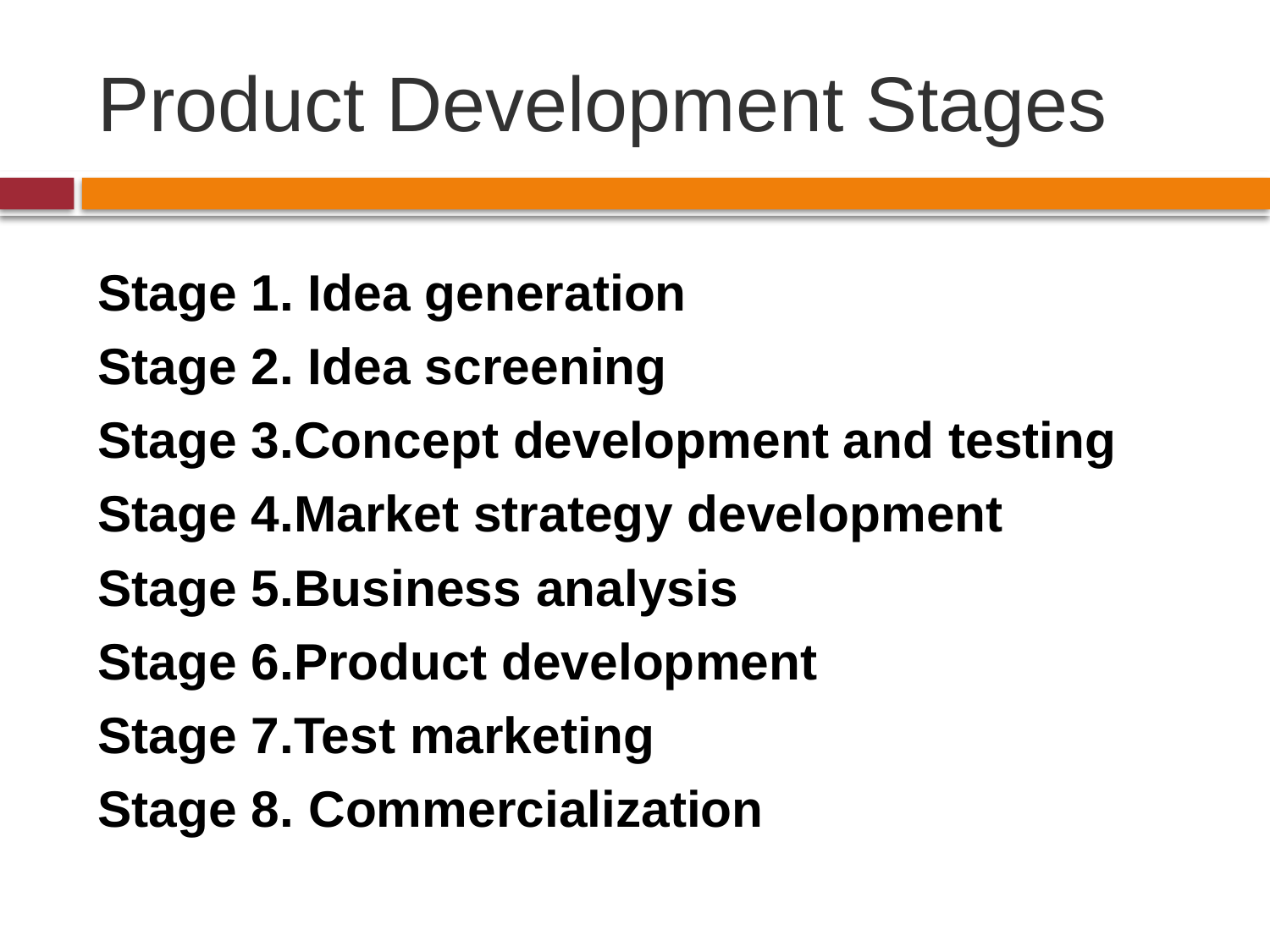

# Product Development Stages
Stage 1. Idea generation
Stage 2. Idea screening
Stage 3.Concept development and testing
Stage 4.Market strategy development
Stage 5.Business analysis
Stage 6.Product development
Stage 7.Test marketing
Stage 8. Commercialization